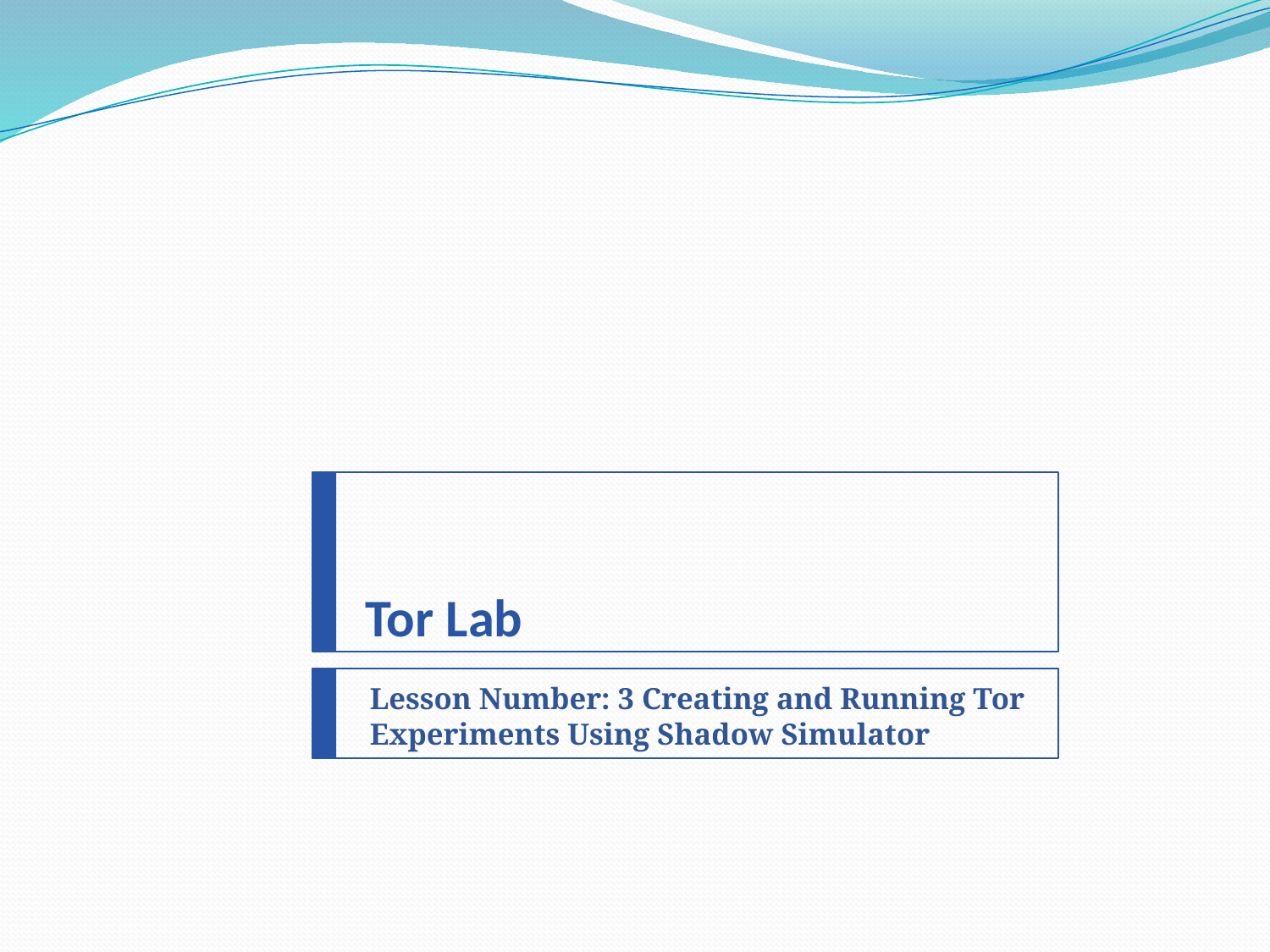

# Tor Lab
Lesson Number: 3 Creating and Running Tor Experiments Using Shadow Simulator